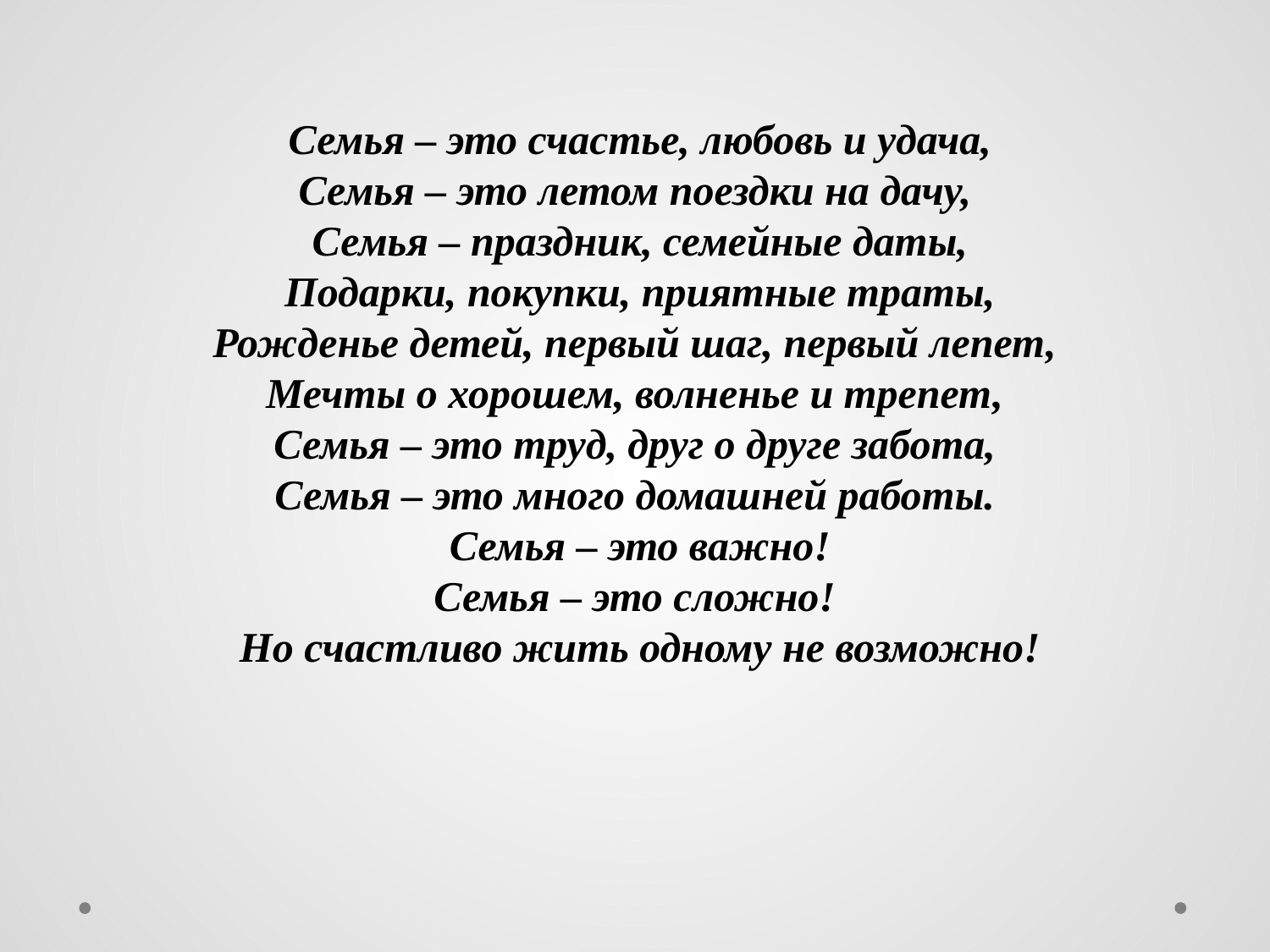

Семья – это счастье, любовь и удача,
Семья – это летом поездки на дачу,
Семья – праздник, семейные даты,
Подарки, покупки, приятные траты,
Рожденье детей, первый шаг, первый лепет,
Мечты о хорошем, волненье и трепет,
Семья – это труд, друг о друге забота,
Семья – это много домашней работы.
Семья – это важно!
Семья – это сложно!
Но счастливо жить одному не возможно!